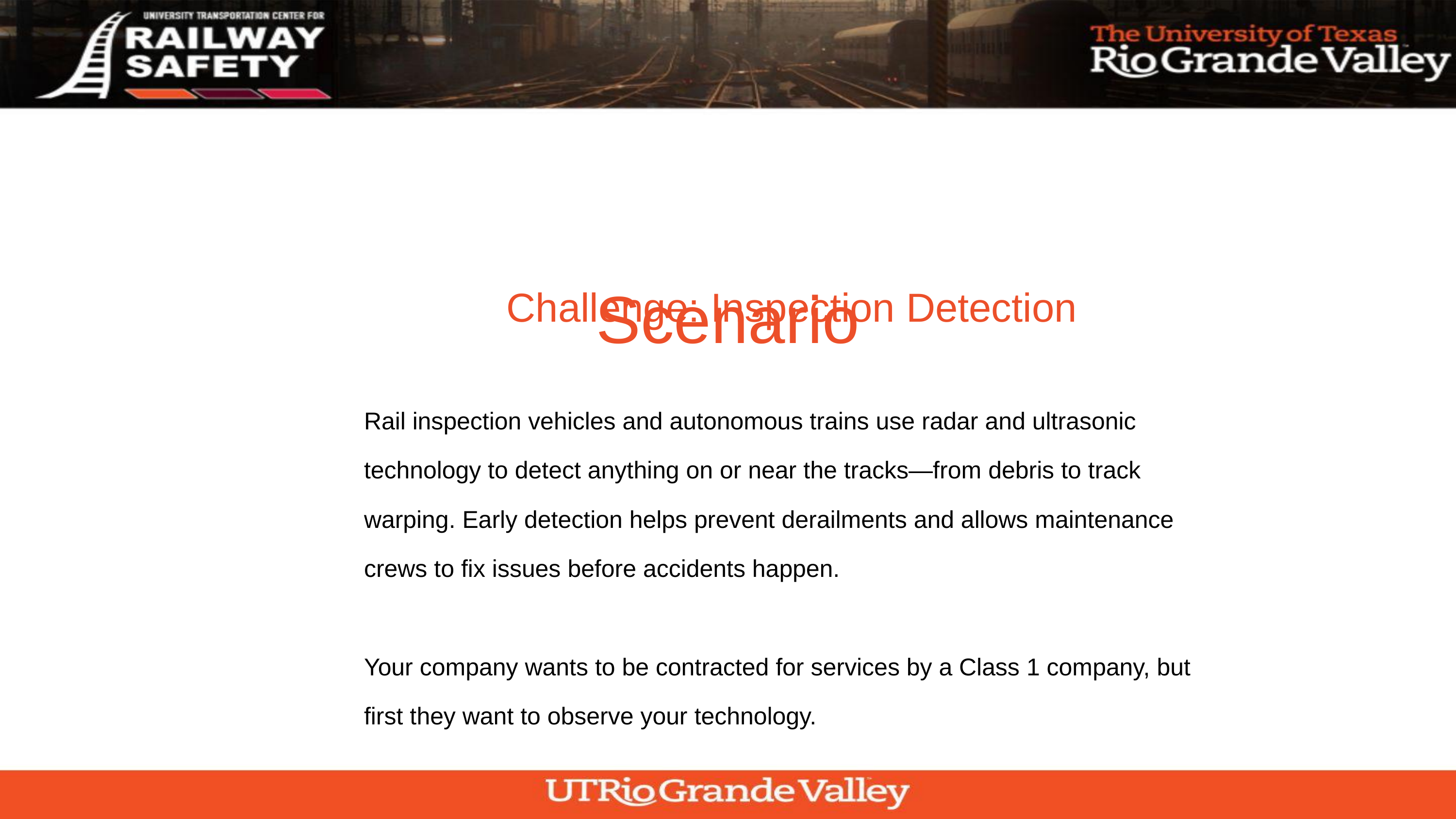

Scenario
Challenge: Inspection Detection

Rail inspection vehicles and autonomous trains use radar and ultrasonic technology to detect anything on or near the tracks—from debris to track warping. Early detection helps prevent derailments and allows maintenance crews to fix issues before accidents happen.

Your company wants to be contracted for services by a Class 1 company, but first they want to observe your technology.